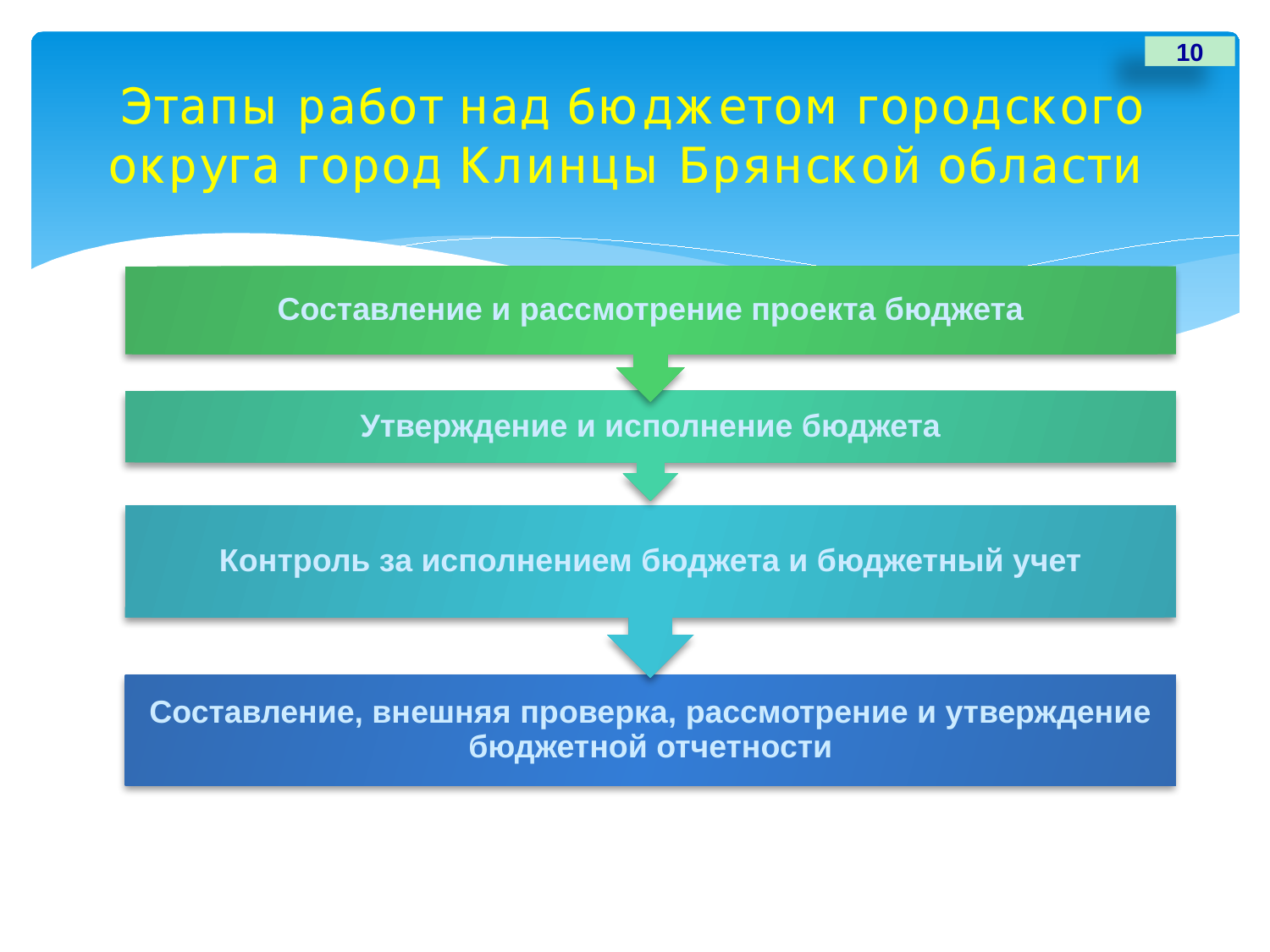

10
# Этапы работ над бюджетом городского округа город Клинцы Брянской области
Составление, внешняя проверка, рассмотрение и утверждение бюджетной отчетности
Контроль за исполнением бюджета и бюджетный учет
Утверждение и исполнение бюджета
Составление и рассмотрение проекта бюджета